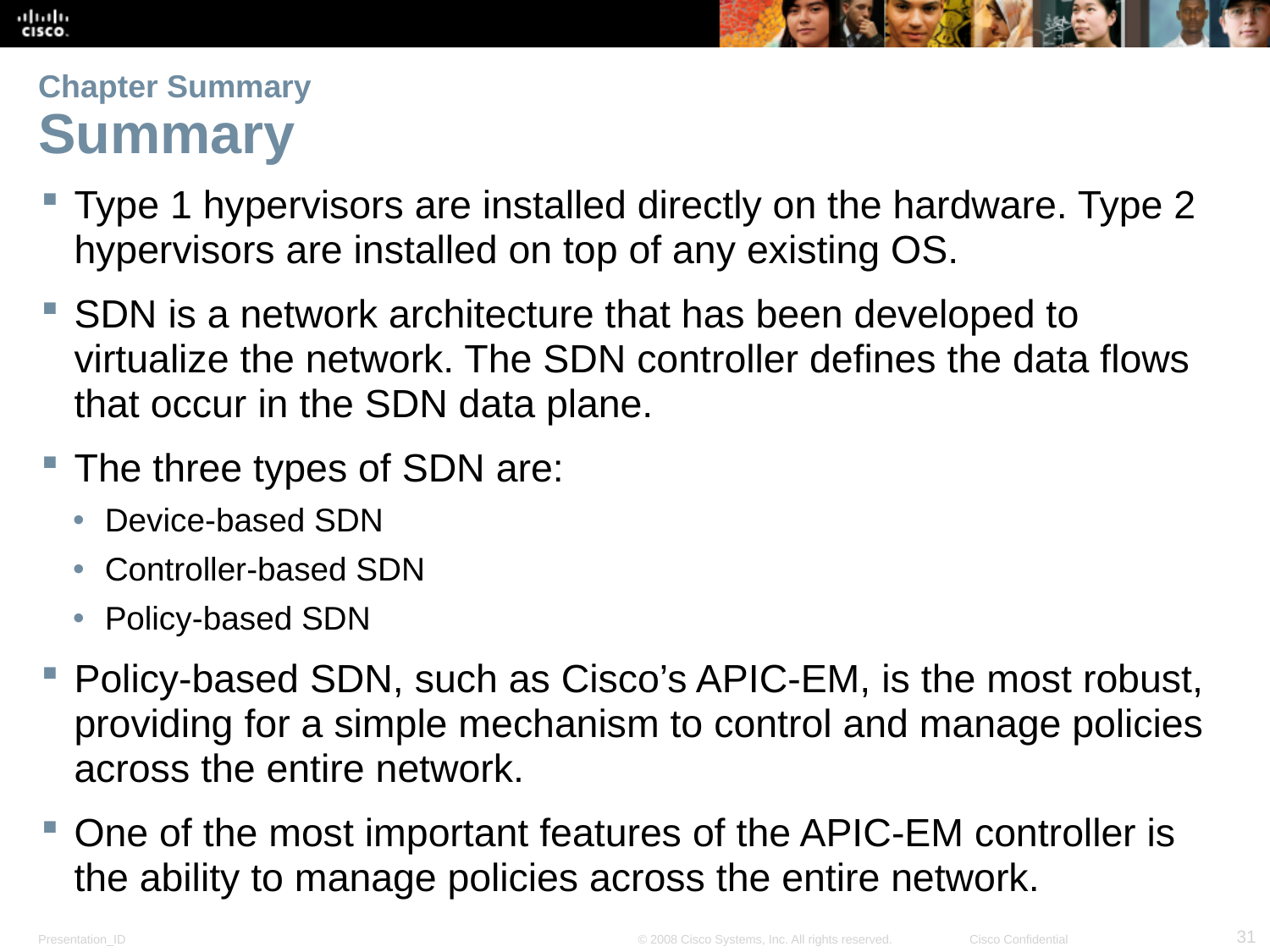

# Chapter Summary Summary
Type 1 hypervisors are installed directly on the hardware. Type 2 hypervisors are installed on top of any existing OS.
SDN is a network architecture that has been developed to virtualize the network. The SDN controller defines the data flows that occur in the SDN data plane.
The three types of SDN are:
Device-based SDN
Controller-based SDN
Policy-based SDN
Policy-based SDN, such as Cisco’s APIC-EM, is the most robust, providing for a simple mechanism to control and manage policies across the entire network.
One of the most important features of the APIC-EM controller is the ability to manage policies across the entire network.